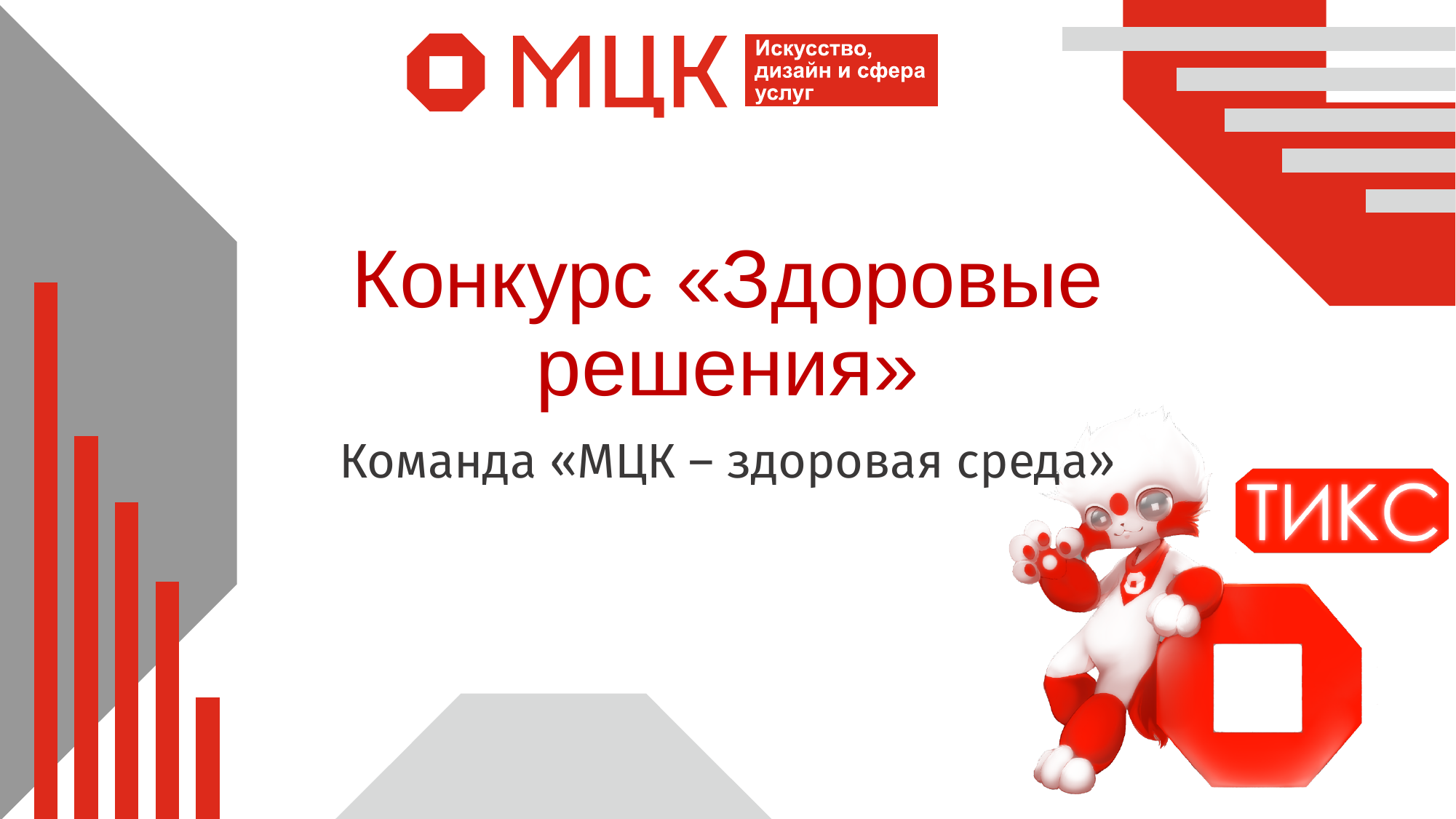

# Конкурс «Здоровые решения»
Команда «МЦК – здоровая среда»